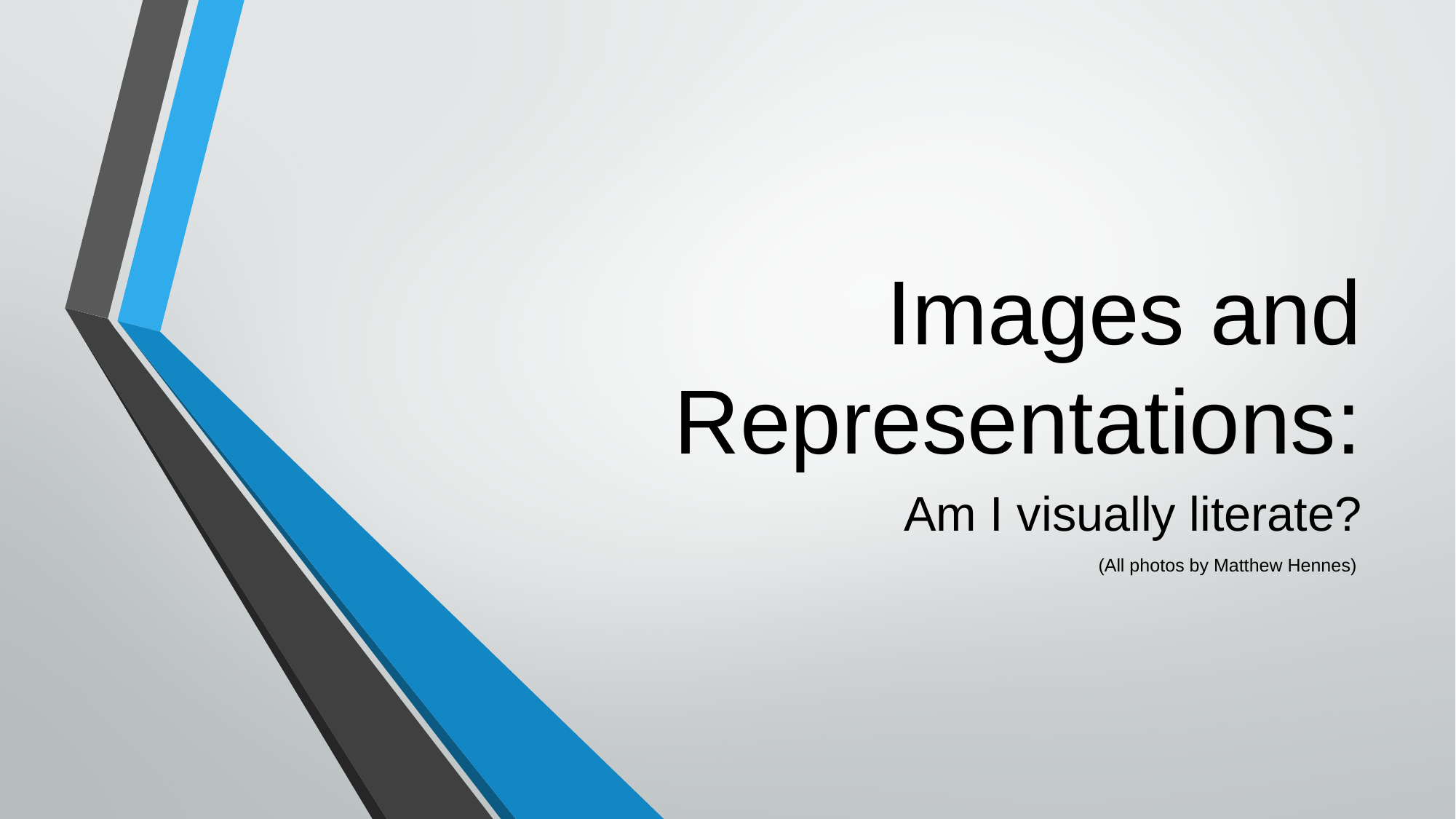

# Images and Representations:
Am I visually literate?
(All photos by Matthew Hennes)